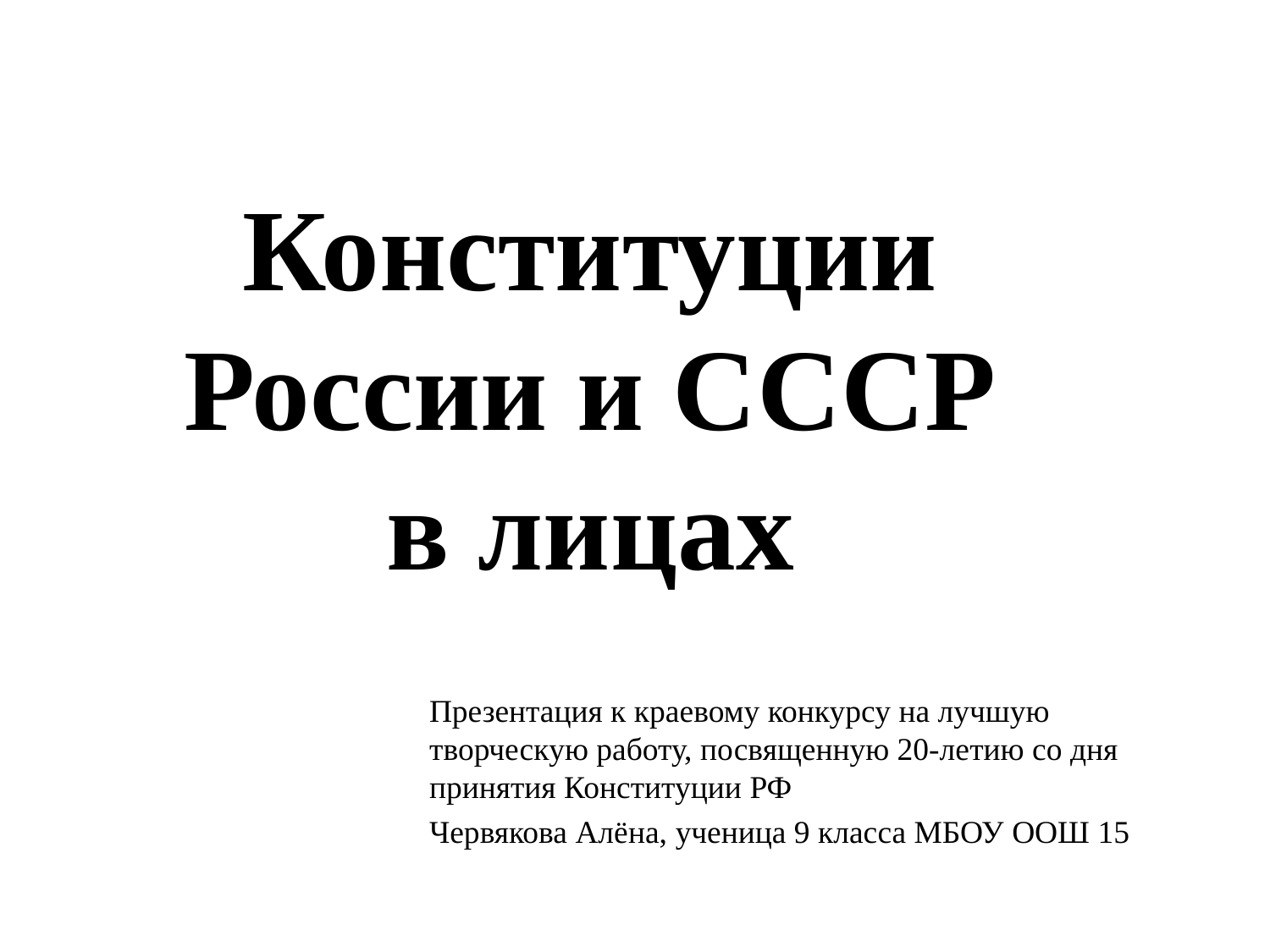

Конституции России и СССР в лицах
Презентация к краевому конкурсу на лучшую творческую работу, посвященную 20-летию со дня принятия Конституции РФ
Червякова Алёна, ученица 9 класса МБОУ ООШ 15